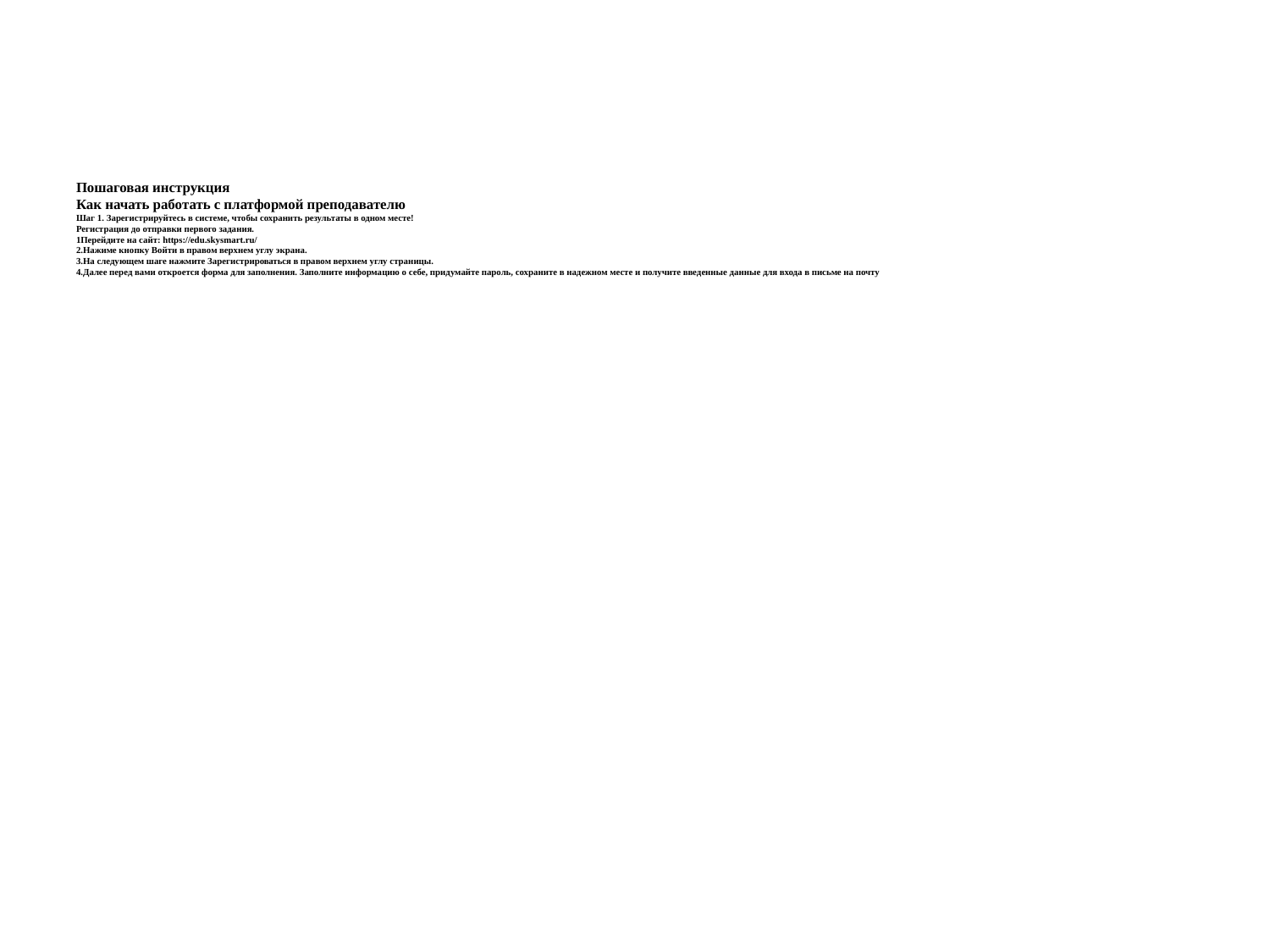

# Пошаговая инструкция Как начать работать с платформой преподавателю Шаг 1. Зарегистрируйтесь в системе, чтобы сохранить результаты в одном месте! Регистрация до отправки первого задания. 1Перейдите на сайт: https://edu.skysmart.ru/ 2.Нажиме кнопку Войти в правом верхнем углу экрана. 3.На следующем шаге нажмите Зарегистрироваться в правом верхнем углу страницы. 4.Далее перед вами откроется форма для заполнения. Заполните информацию о себе, придумайте пароль, сохраните в надежном месте и получите введенные данные для входа в письме на почту